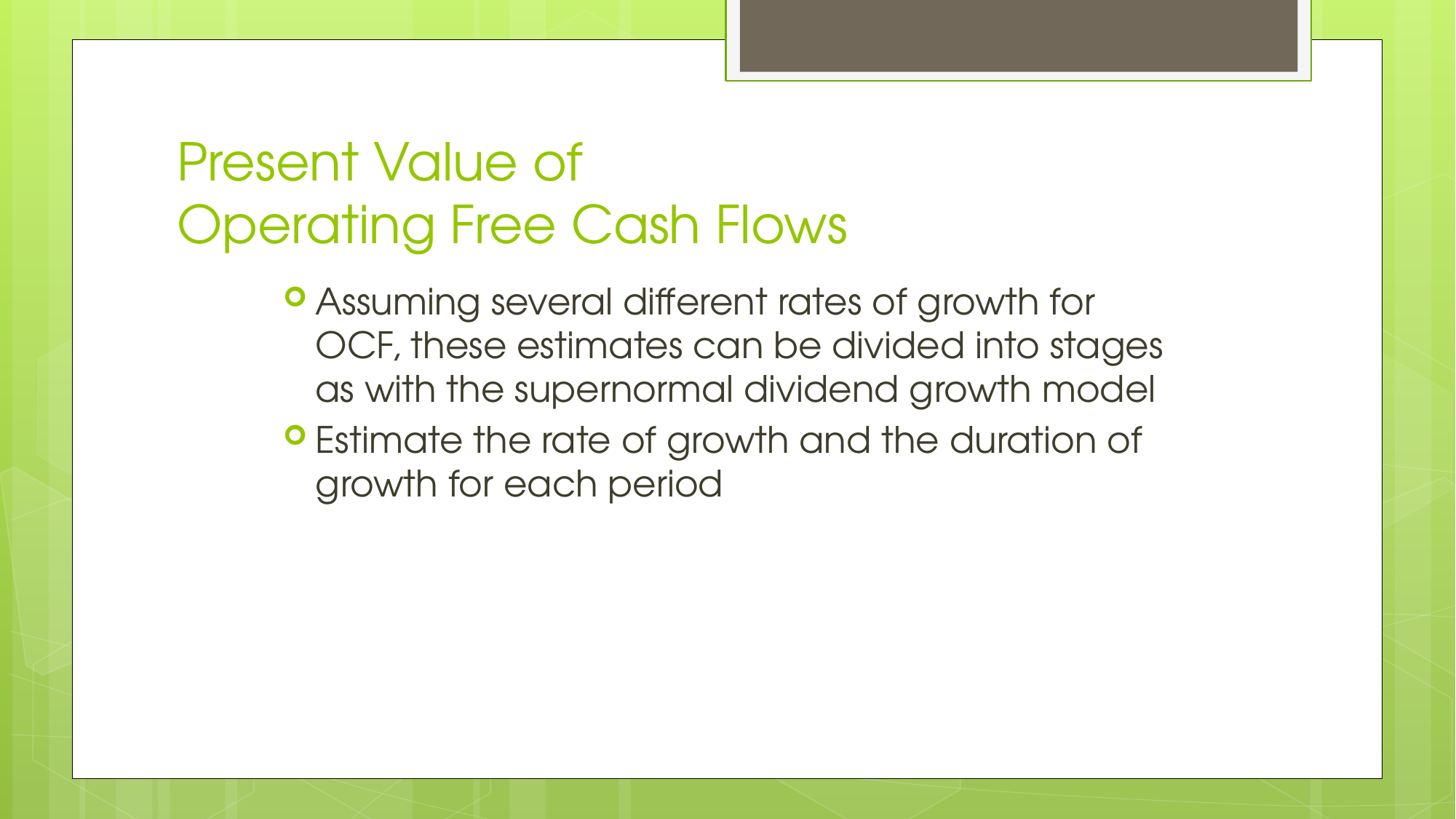

# Present Value of Operating Free Cash Flows
Assuming several different rates of growth for OCF, these estimates can be divided into stages as with the supernormal dividend growth model
Estimate the rate of growth and the duration of growth for each period